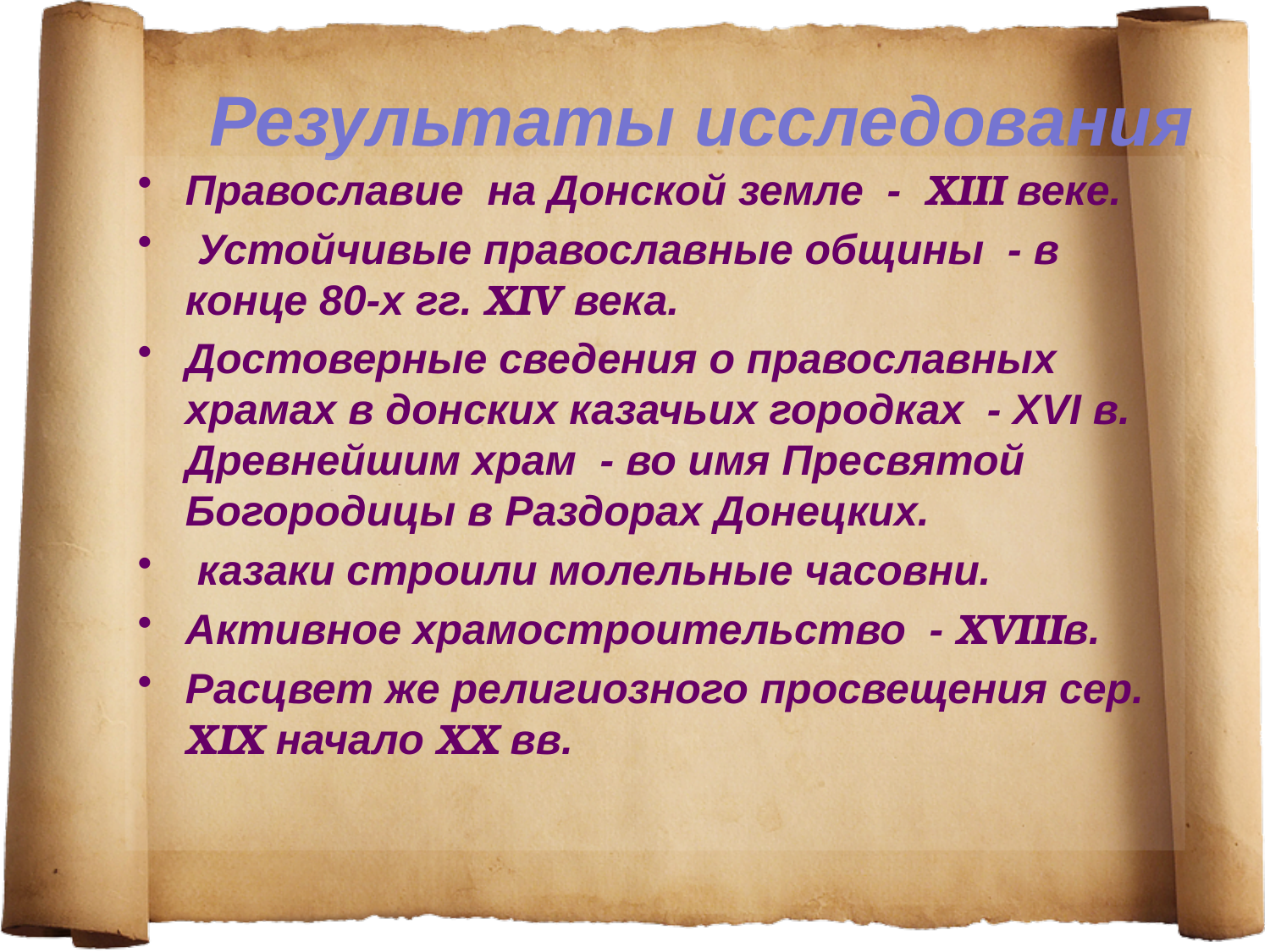

# Результаты исследования
Православие  на Донской земле  -  XIII веке.
 Устойчивые православные общины  - в конце 80-х гг. XIV века.
Достоверные сведения о православных храмах в донских казачьих городках  - XVI в. Древнейшим храм  - во имя Пресвятой Богородицы в Раздорах Донецких.
 казаки строили молельные часовни.
Активное храмостроительство  - XVIIIв.
Расцвет же религиозного просвещения сер. XIX начало XX вв.